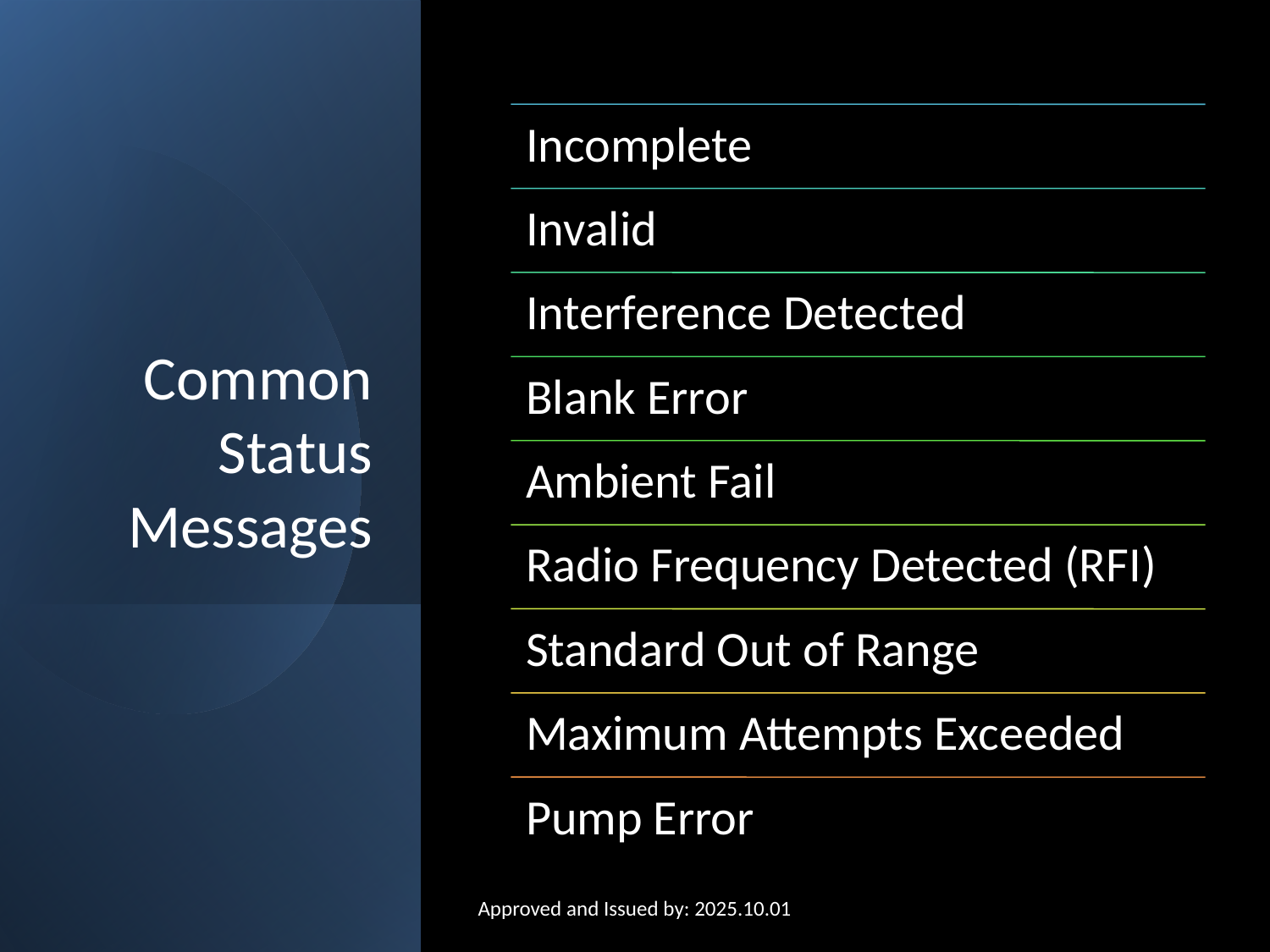

Incomplete
Invalid
Interference Detected
Blank Error
Ambient Fail
Radio Frequency Detected (RFI)
Standard Out of Range
Maximum Attempts Exceeded
Pump Error

# Common Status Messages

Approved and Issued by: 2025.10.01